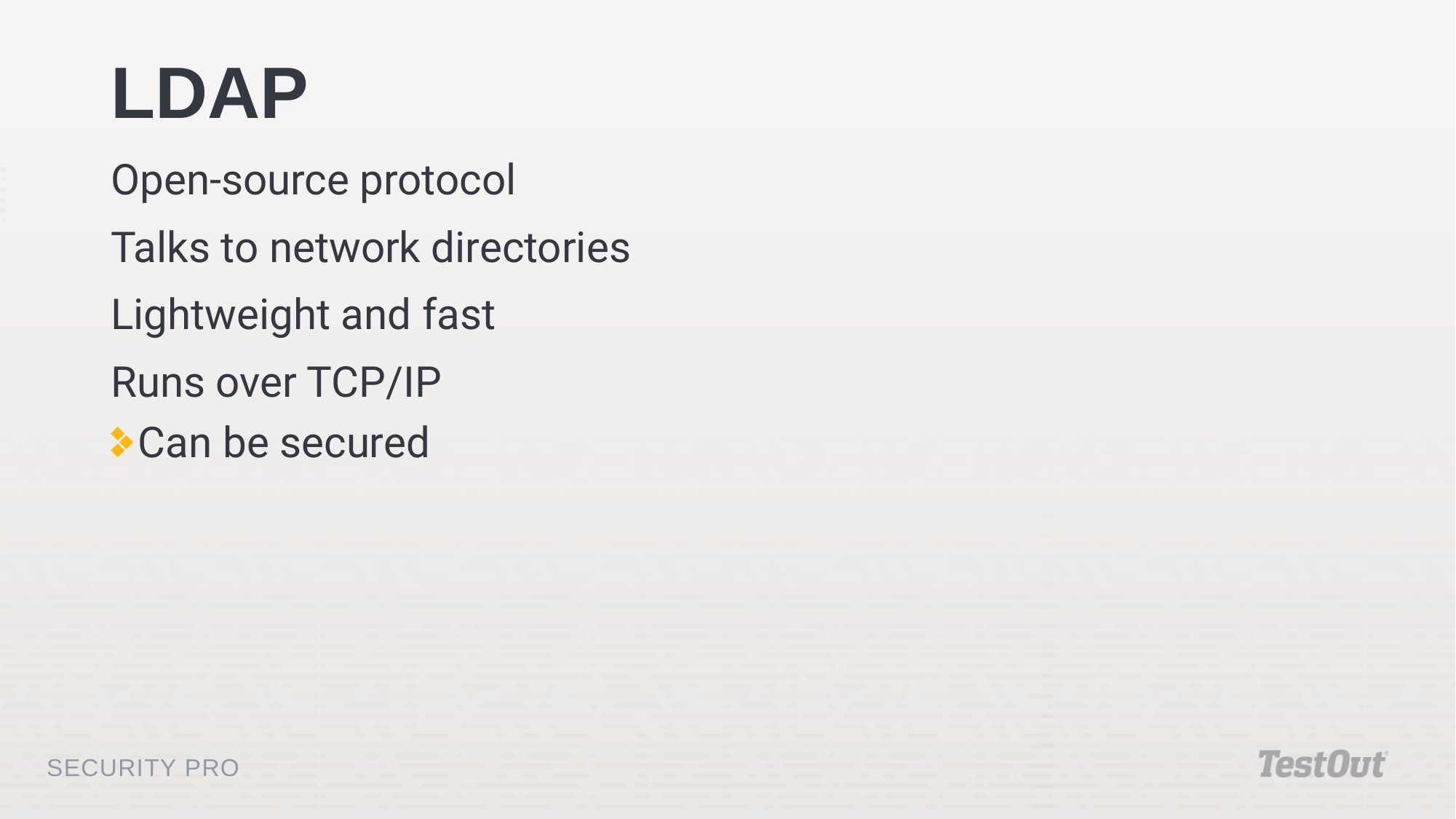

# LDAP
Open-source protocol
Talks to network directories
Lightweight and fast
Runs over TCP/IP
Can be secured
Security Pro